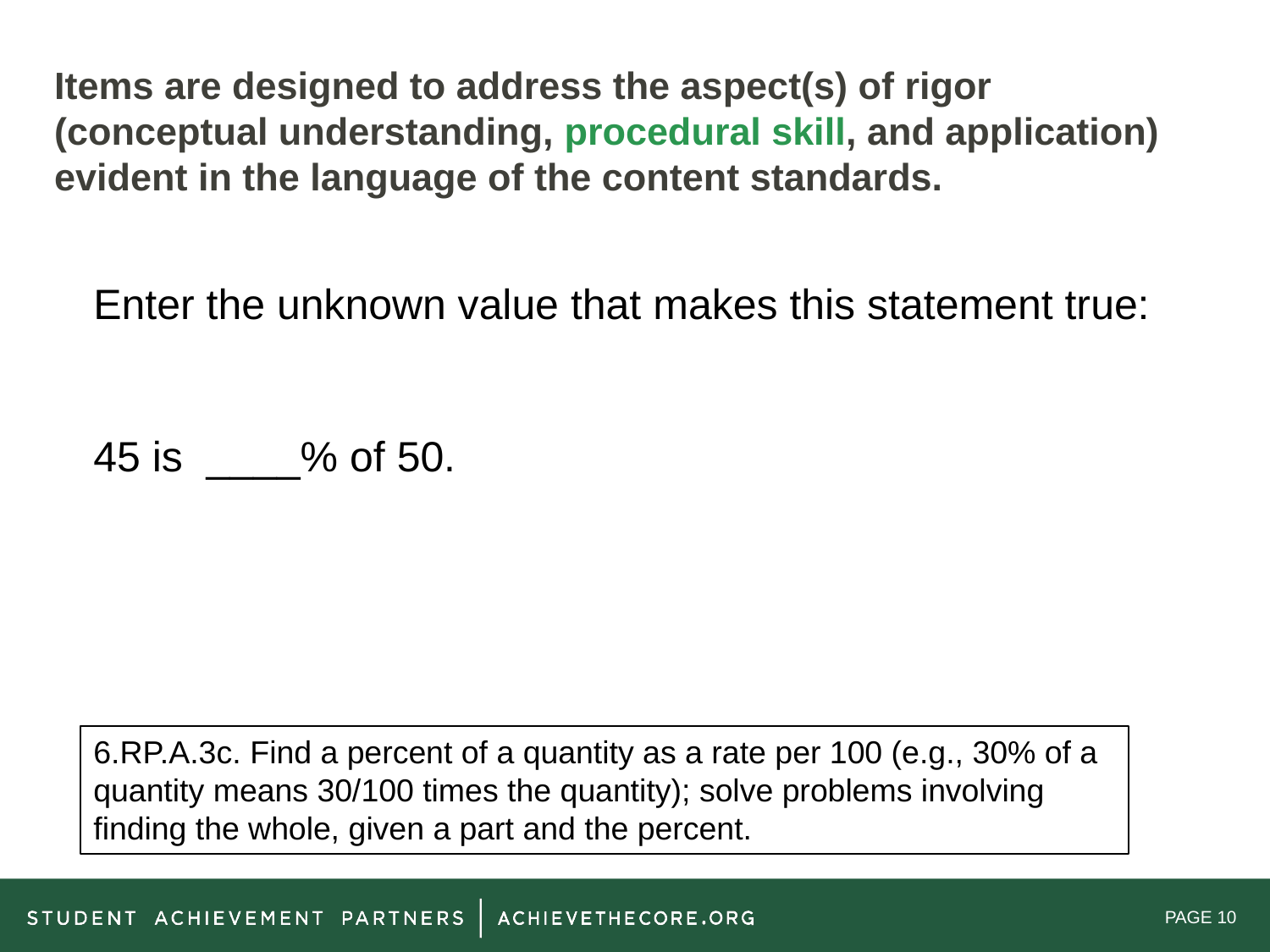

Items are designed to address the aspect(s) of rigor (conceptual understanding, procedural skill, and application) evident in the language of the content standards.
Enter the unknown value that makes this statement true:

45 is  ____% of 50.

6.RP.A.3c. Find a percent of a quantity as a rate per 100 (e.g., 30% of a quantity means 30/100 times the quantity); solve problems involving finding the whole, given a part and the percent.